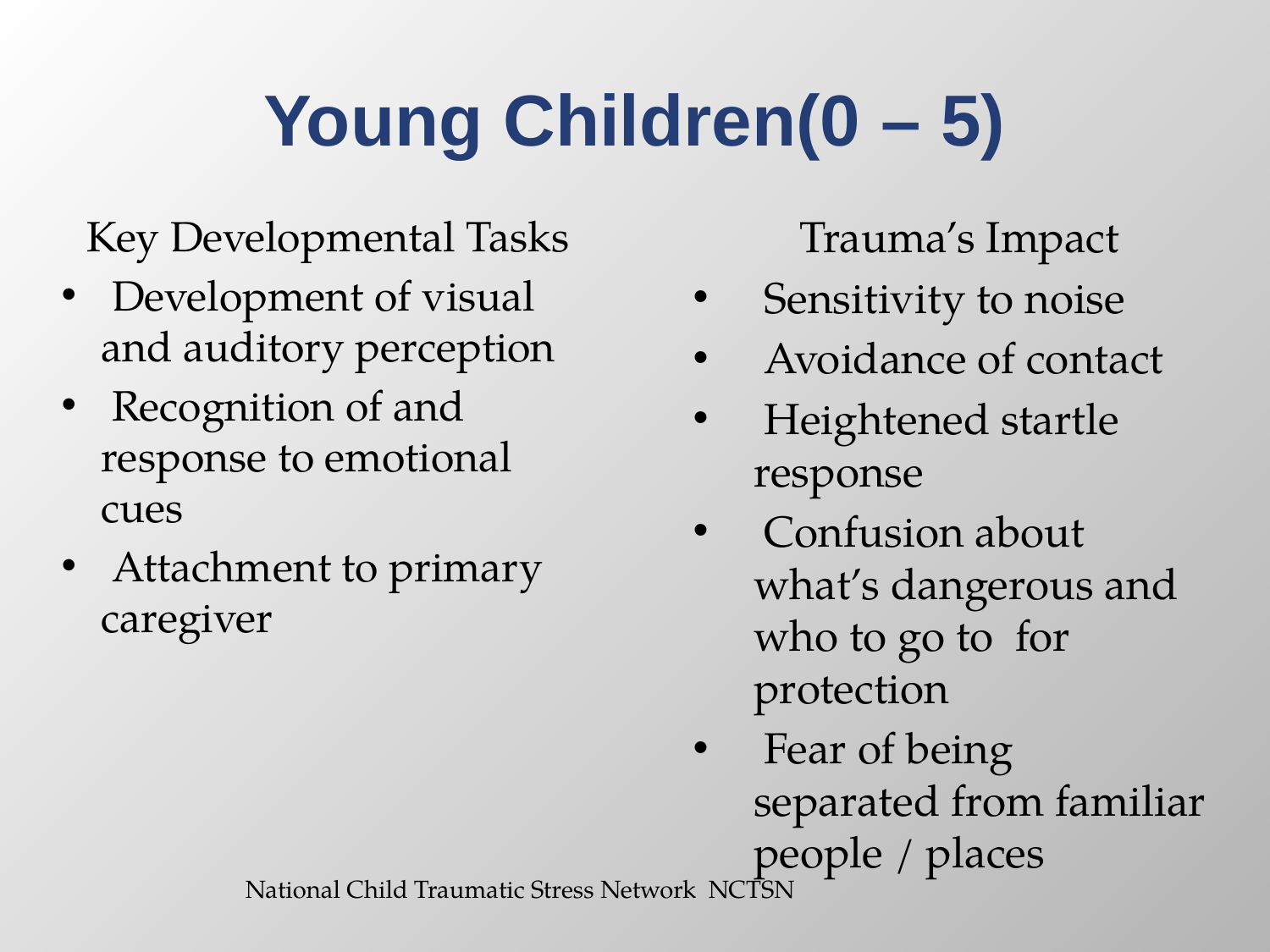

# Young Children(0 – 5)
Key Developmental Tasks
 Development of visual and auditory perception
 Recognition of and response to emotional cues
 Attachment to primary caregiver
Trauma’s Impact
 Sensitivity to noise
 Avoidance of contact
 Heightened startle response
 Confusion about what’s dangerous and who to go to  for protection
 Fear of being separated from familiar people / places
National Child Traumatic Stress Network  NCTSN